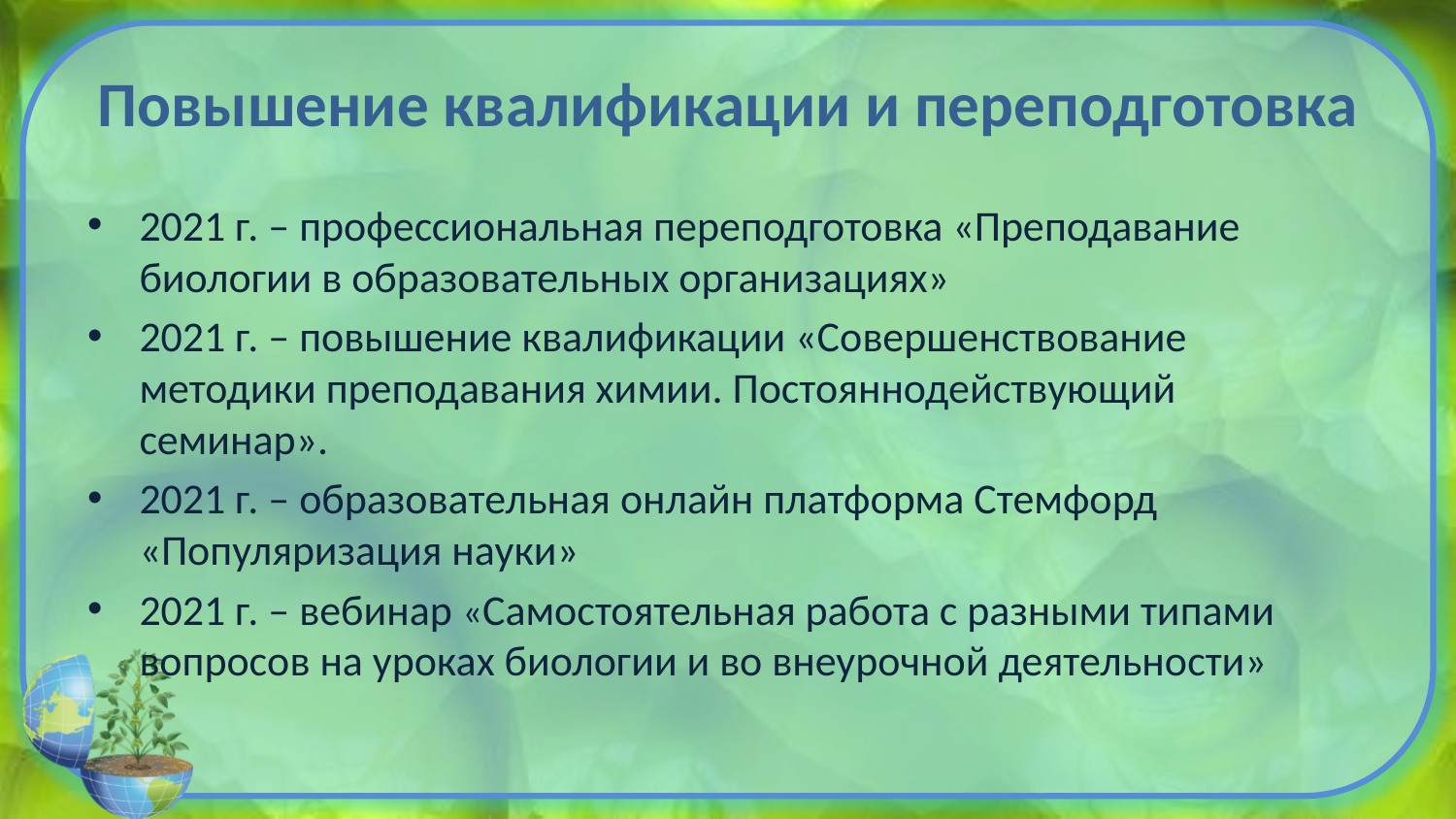

# Повышение квалификации и переподготовка
2021 г. – профессиональная переподготовка «Преподавание биологии в образовательных организациях»
2021 г. – повышение квалификации «Совершенствование методики преподавания химии. Постояннодействующий семинар».
2021 г. – образовательная онлайн платформа Стемфорд «Популяризация науки»
2021 г. – вебинар «Самостоятельная работа с разными типами вопросов на уроках биологии и во внеурочной деятельности»